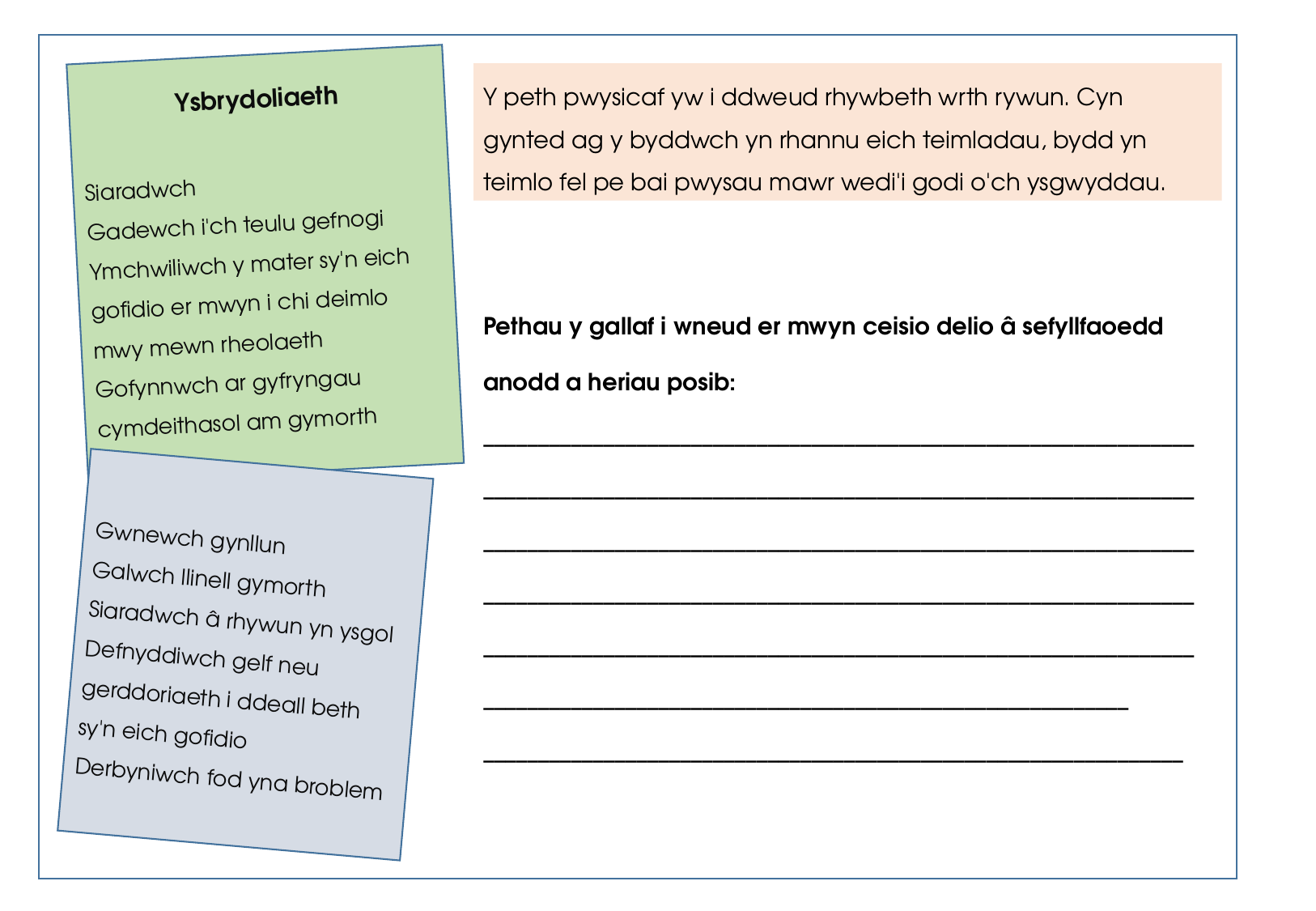

Ysbrydoliaeth

Siaradwch
Gadewch i'ch teulu gefnogi
Ymchwiliwch y mater sy'n eich gofidio er mwyn i chi deimlo mwy mewn rheolaeth
Gofynnwch ar gyfryngau cymdeithasol am gymorth

Y peth pwysicaf yw i ddweud rhywbeth wrth rywun. Cyn gynted ag y byddwch yn rhannu eich teimladau, bydd yn teimlo fel pe bai pwysau mawr wedi'i godi o'ch ysgwyddau.
Pethau y gallaf i wneud er mwyn ceisio delio â sefyllfaoedd anodd a heriau posib:
________________________________________________________________________________________________________________________________________________________________________________________________________________________________________________________________________________________________________________________________________________________________________________________________
________________________________________________________________
Gwnewch gynllun
Galwch llinell gymorth
Siaradwch â rhywun yn ysgol
Defnyddiwch gelf neu gerddoriaeth i ddeall beth sy'n eich gofidio
Derbyniwch fod yna broblem